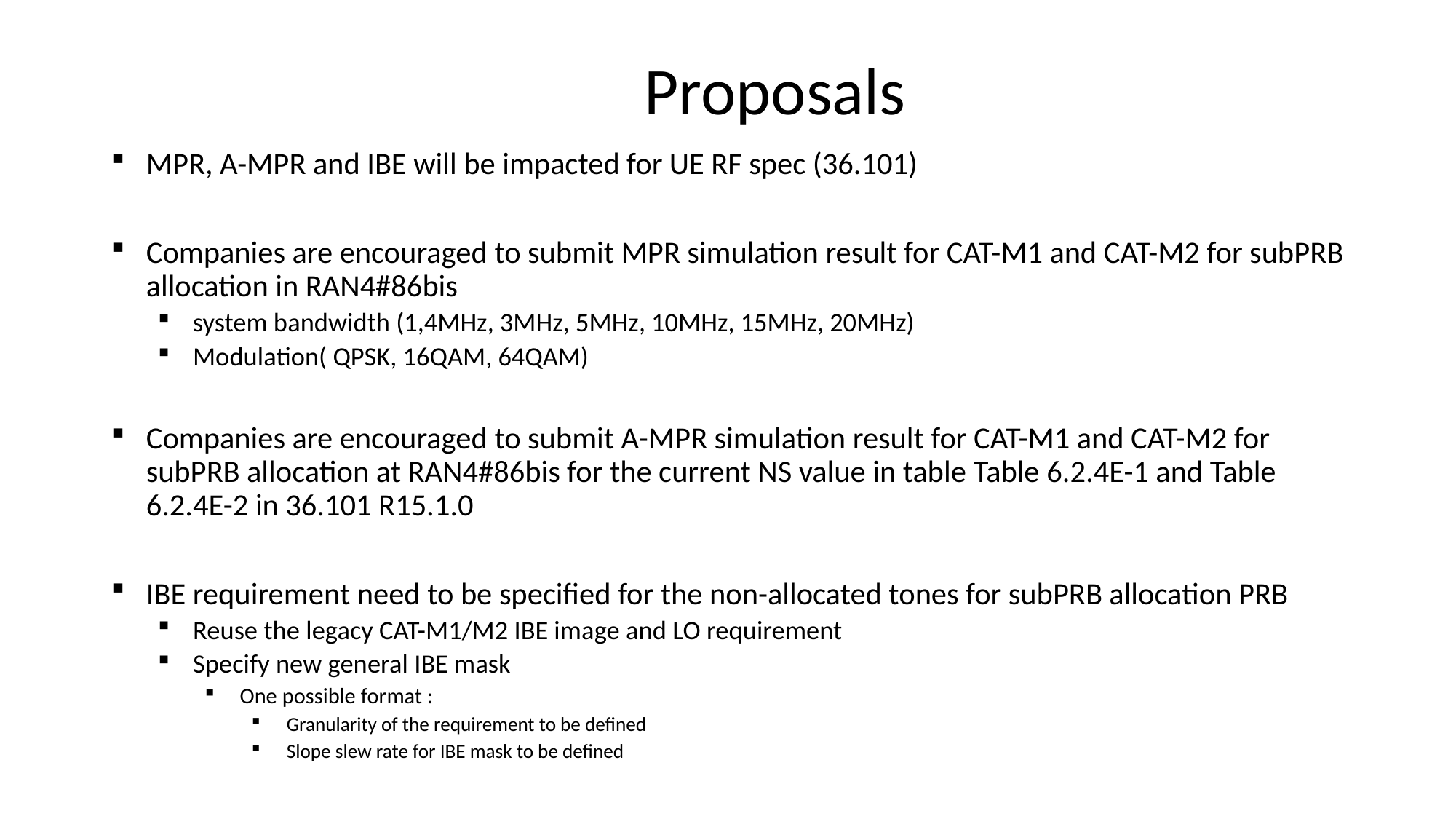

# Proposals
MPR, A-MPR and IBE will be impacted for UE RF spec (36.101)

Companies are encouraged to submit MPR simulation result for CAT-M1 and CAT-M2 for subPRB allocation in RAN4#86bis
system bandwidth (1,4MHz, 3MHz, 5MHz, 10MHz, 15MHz, 20MHz)
Modulation( QPSK, 16QAM, 64QAM)

Companies are encouraged to submit A-MPR simulation result for CAT-M1 and CAT-M2 for subPRB allocation at RAN4#86bis for the current NS value in table Table 6.2.4E-1 and Table 6.2.4E-2 in 36.101 R15.1.0

IBE requirement need to be specified for the non-allocated tones for subPRB allocation PRB
Reuse the legacy CAT-M1/M2 IBE image and LO requirement
Specify new general IBE mask
One possible format :
Granularity of the requirement to be defined
Slope slew rate for IBE mask to be defined